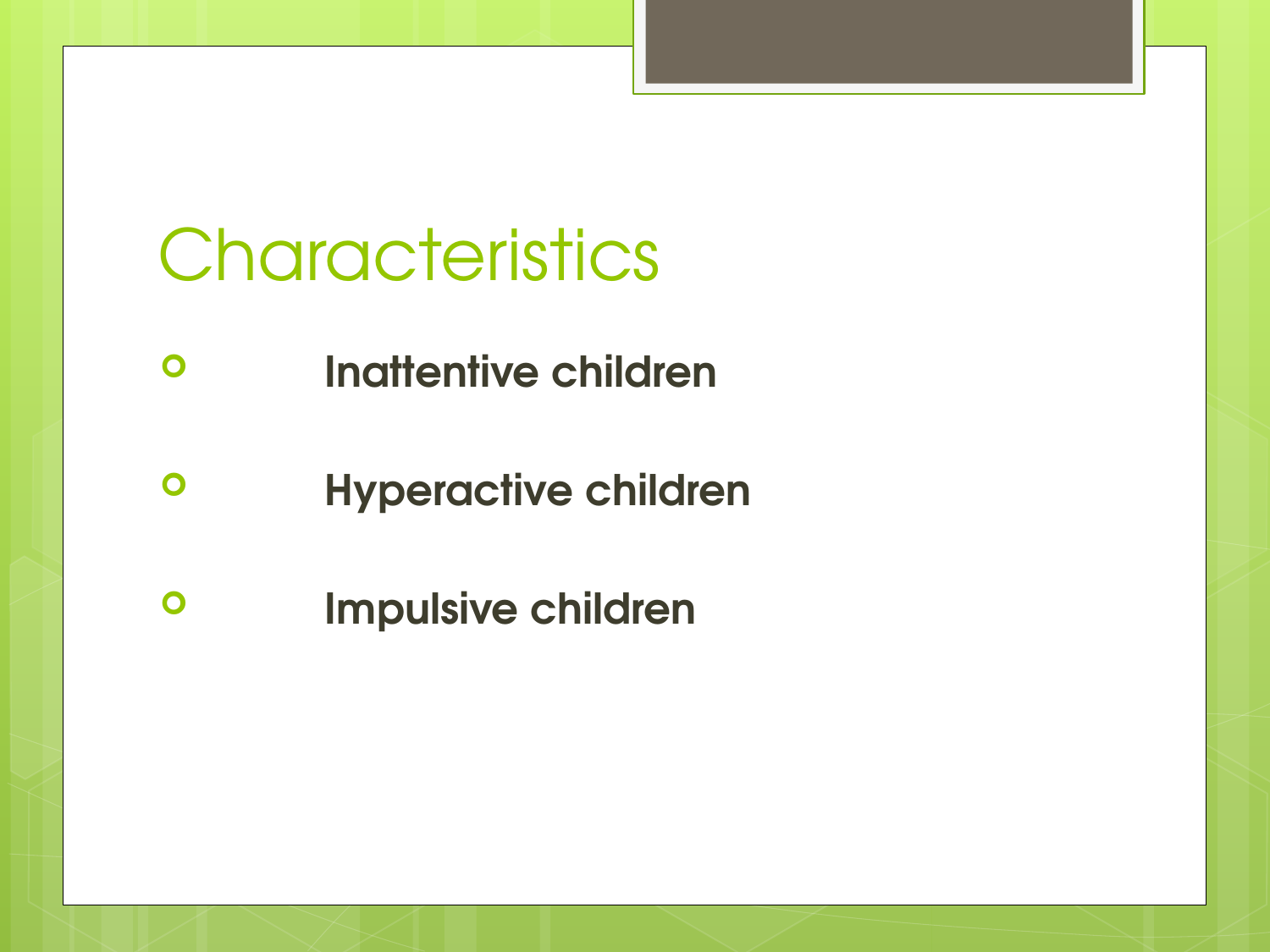

# Characteristics
	Inattentive children

	Hyperactive children

	Impulsive children